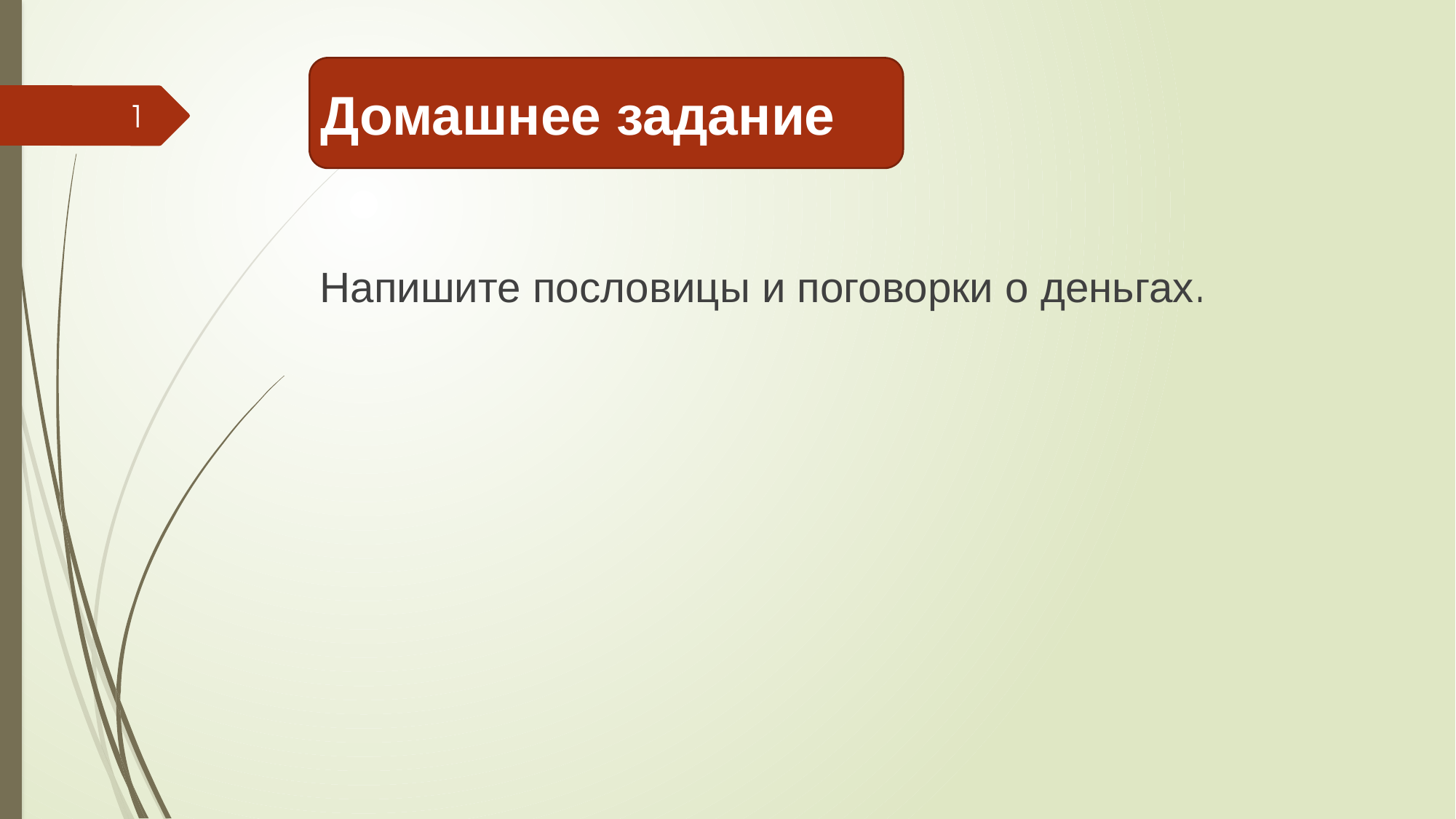

# Домашнее задание
1
Напишите пословицы и поговорки о деньгах.